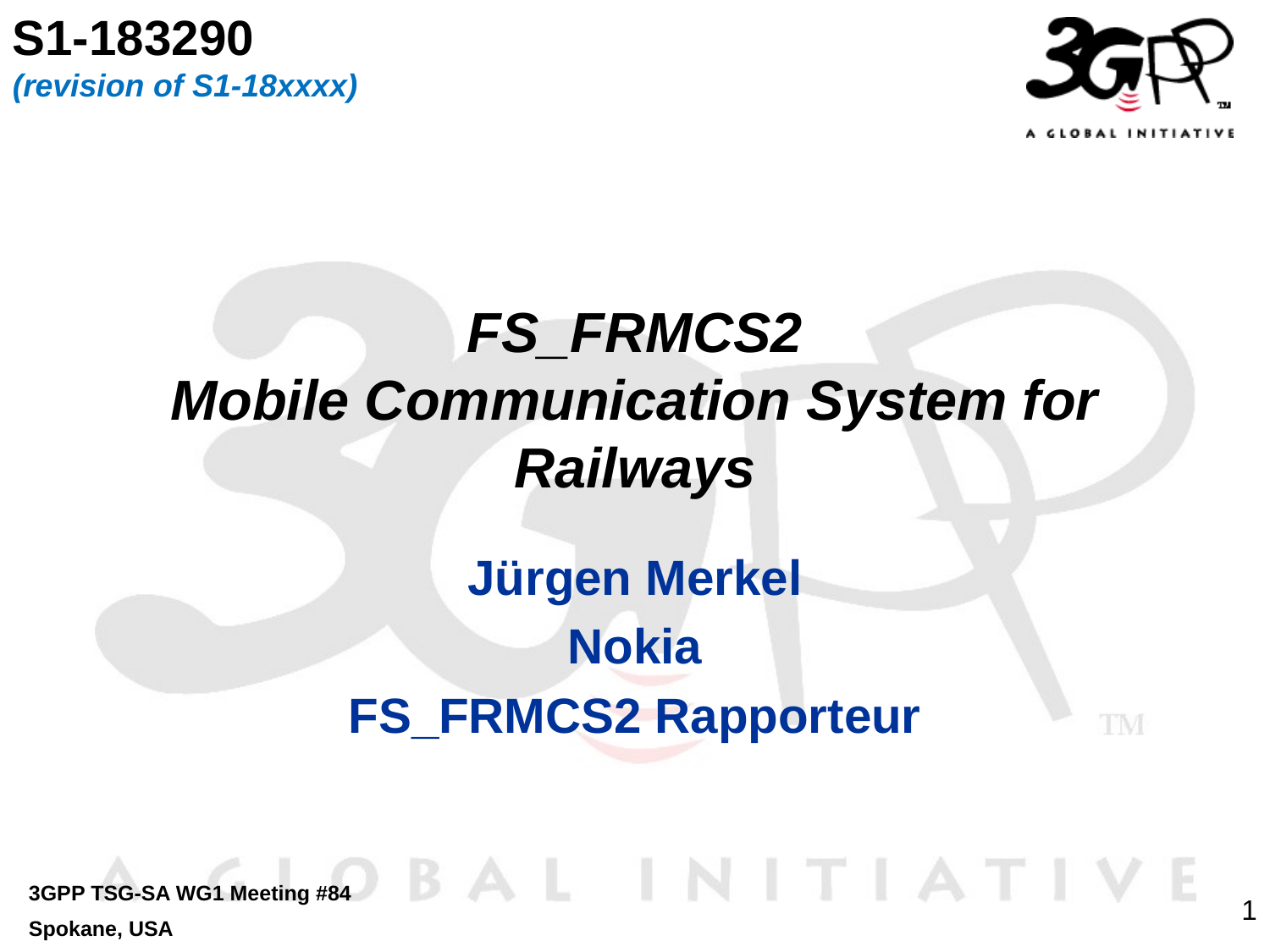

S1-183290
(revision of S1-18xxxx)
# FS_FRMCS2 Mobile Communication System for Railways
Jürgen Merkel
Nokia
FS_FRMCS2 Rapporteur
3GPP TSG-SA WG1 Meeting #84
Spokane, USA
1